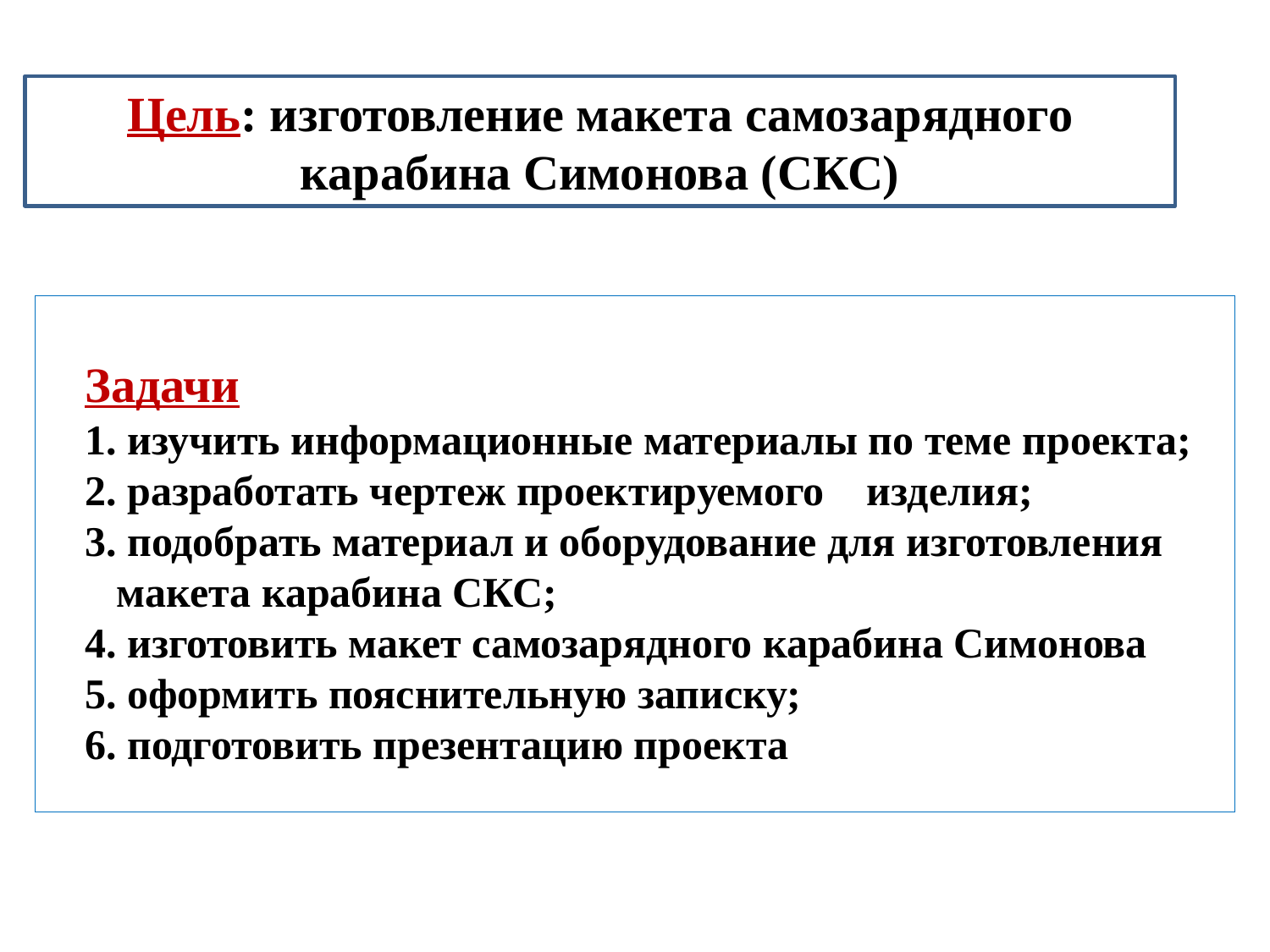

Цель: изготовление макета самозарядного карабина Симонова (СКС)

Задачи
1. изучить информационные материалы по теме проекта;
2. разработать чертеж проектируемого    изделия;
3. подобрать материал и оборудование для изготовления
   макета карабина СКС;
4. изготовить макет самозарядного карабина Симонова
5. оформить пояснительную записку;
6. подготовить презентацию проекта